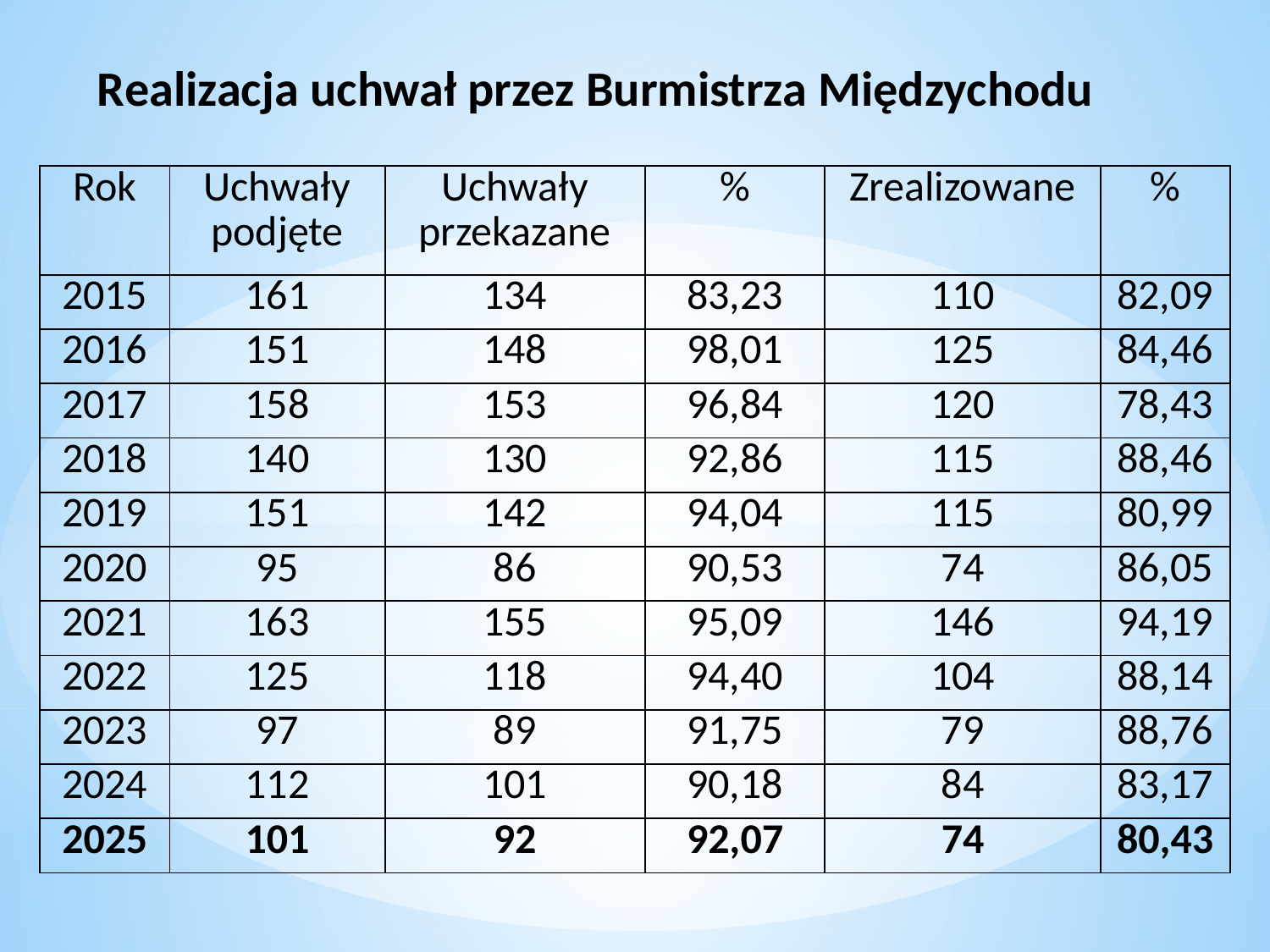

Realizacja uchwał przez Burmistrza Międzychodu
| Rok | Uchwały podjęte | Uchwały przekazane | % | Zrealizowane | % |
| --- | --- | --- | --- | --- | --- |
| 2015 | 161 | 134 | 83,23 | 110 | 82,09 |
| 2016 | 151 | 148 | 98,01 | 125 | 84,46 |
| 2017 | 158 | 153 | 96,84 | 120 | 78,43 |
| 2018 | 140 | 130 | 92,86 | 115 | 88,46 |
| 2019 | 151 | 142 | 94,04 | 115 | 80,99 |
| 2020 | 95 | 86 | 90,53 | 74 | 86,05 |
| 2021 | 163 | 155 | 95,09 | 146 | 94,19 |
| 2022 | 125 | 118 | 94,40 | 104 | 88,14 |
| 2023 | 97 | 89 | 91,75 | 79 | 88,76 |
| 2024 | 112 | 101 | 90,18 | 84 | 83,17 |
| 2025 | 101 | 92 | 92,07 | 74 | 80,43 |